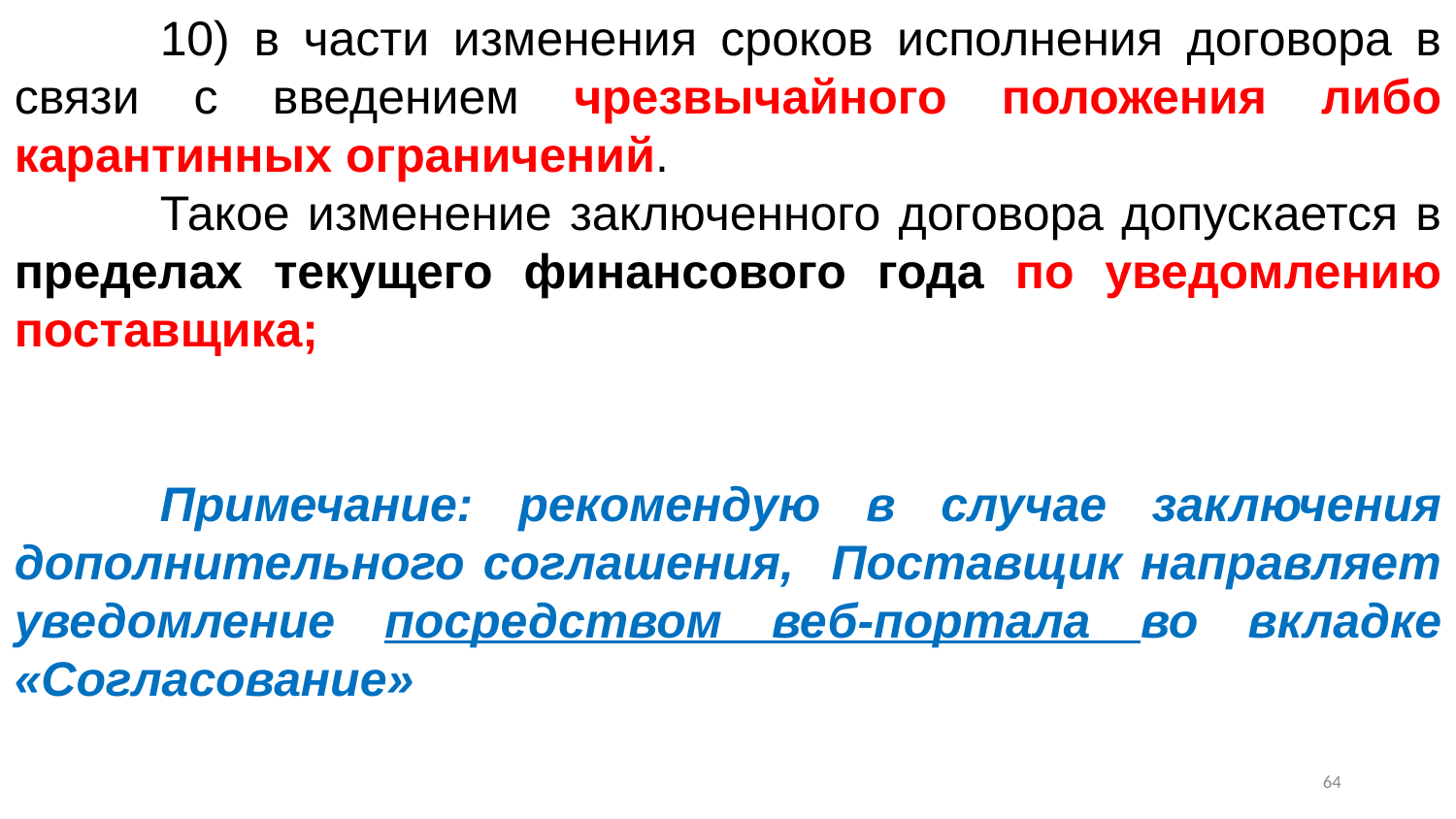

10) в части изменения сроков исполнения договора в связи с введением чрезвычайного положения либо карантинных ограничений.
	Такое изменение заключенного договора допускается в пределах текущего финансового года по уведомлению поставщика;

	Примечание: рекомендую в случае заключения дополнительного соглашения,  Поставщик направляет уведомление посредством веб-портала во вкладке «Согласование»
64